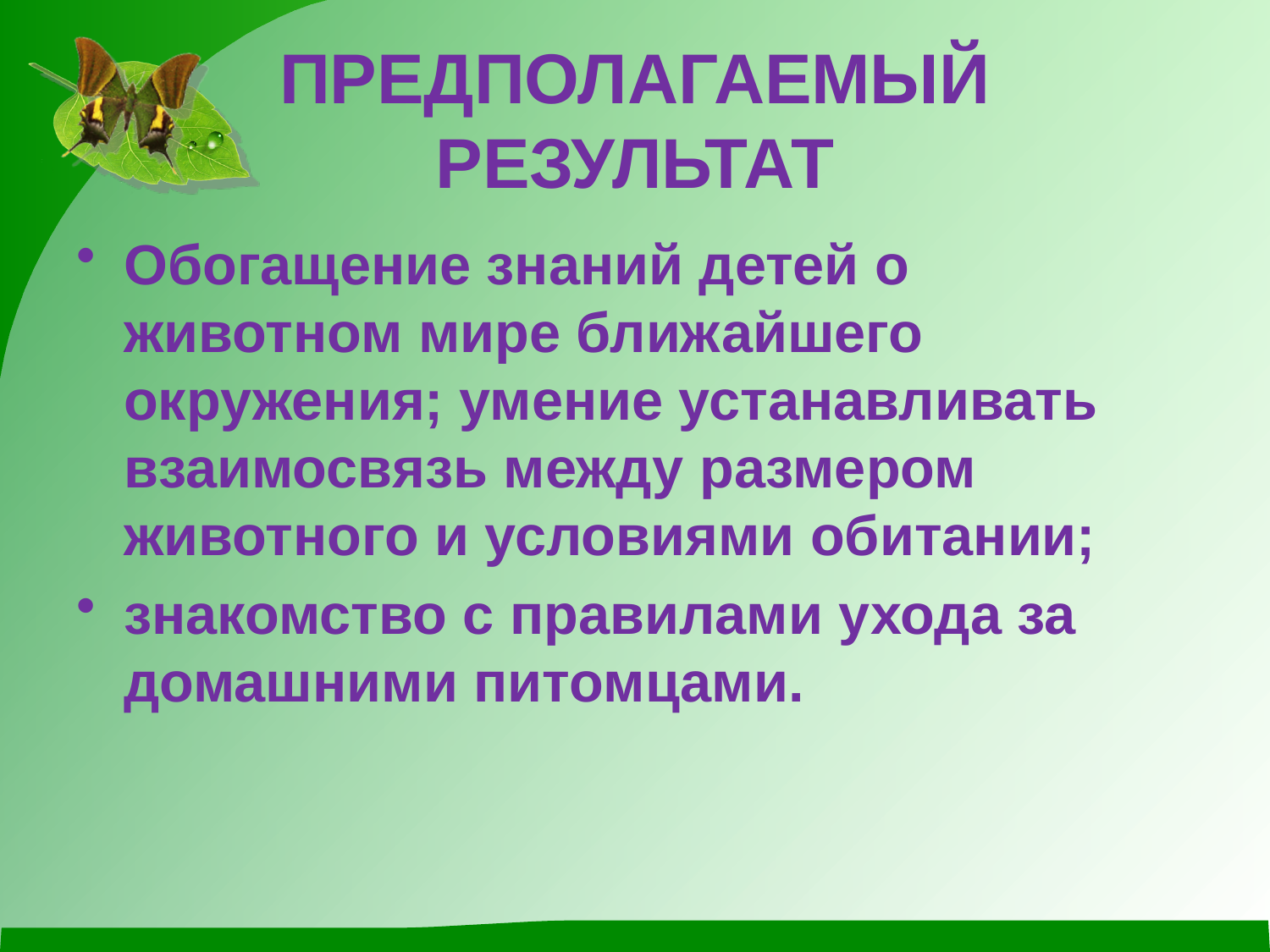

# ПРЕДПОЛАГАЕМЫЙ РЕЗУЛЬТАТ
Обогащение знаний детей о животном мире ближайшего окружения; умение устанавливать взаимосвязь между размером животного и условиями обитании;
знакомство с правилами ухода за домашними питомцами.